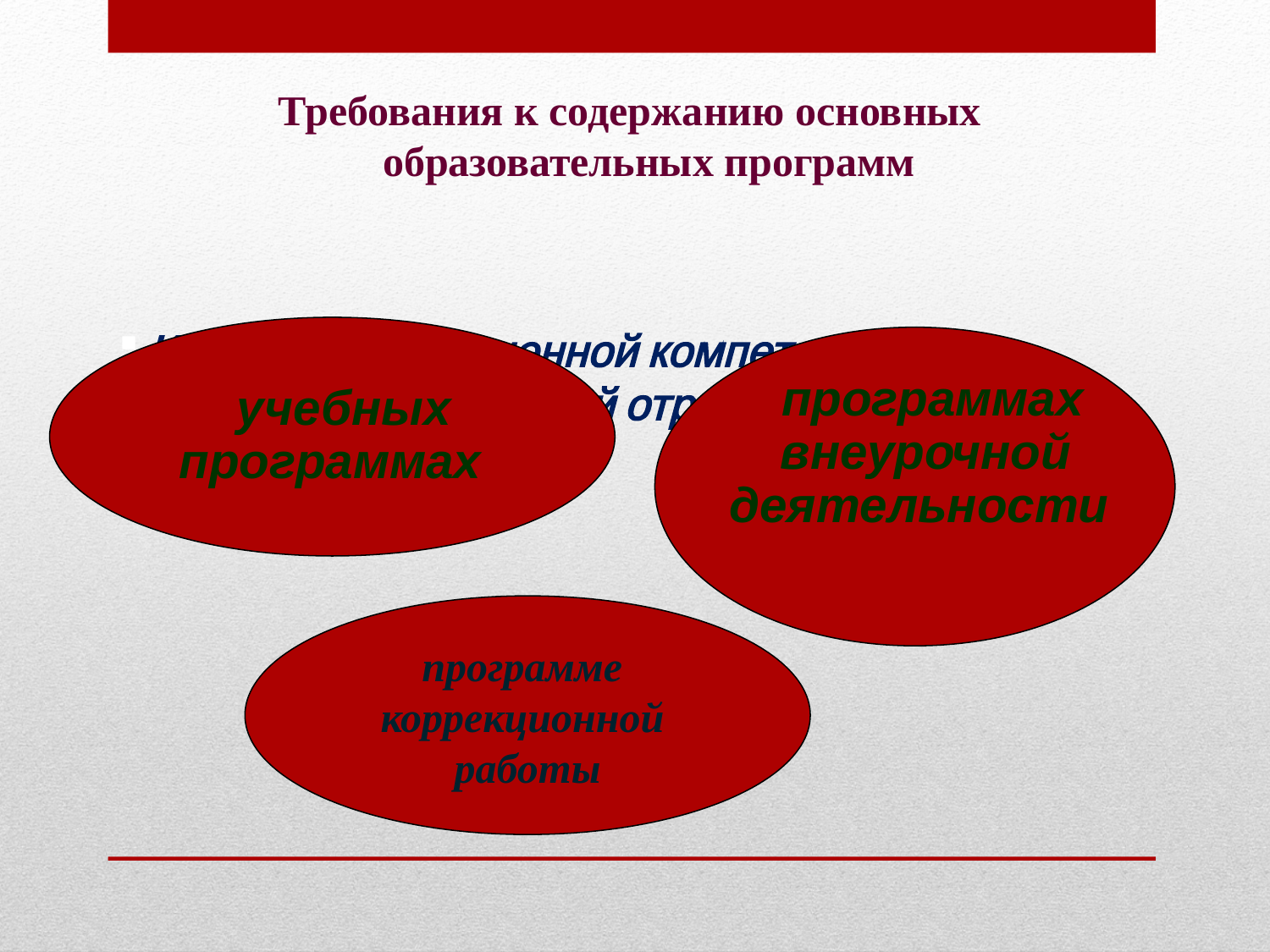

Требования к содержанию основных образовательных программ
# Компоненты жизненной компетенции и академических знаний отражены в:

программах внеурочной  деятельности
учебных программах
программе
коррекционной
работы